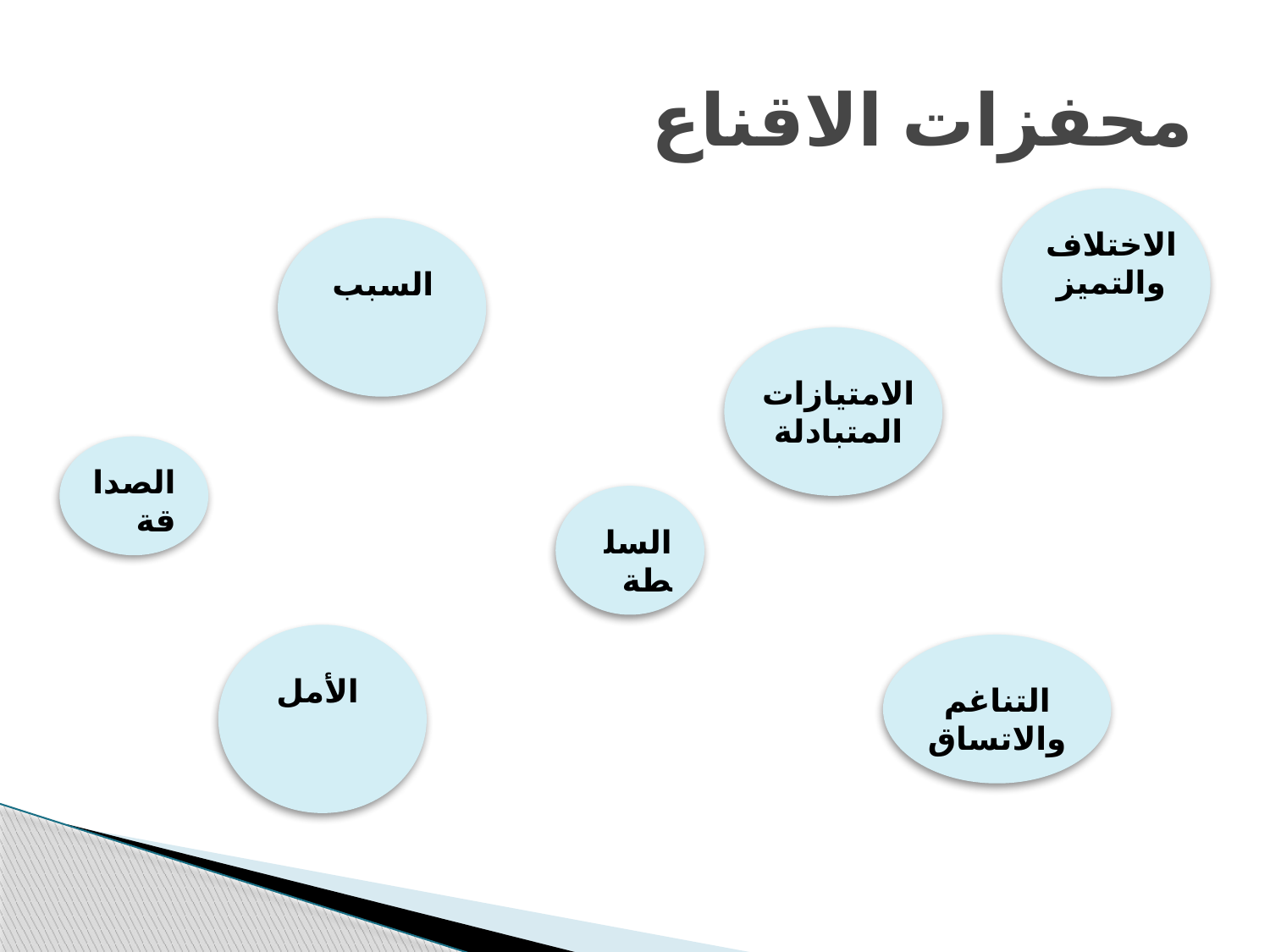

# محفزات الاقناع

الاختلاف والتميز
السبب

الامتيازات المتبادلة

الصداقة

السلطة

الأمل
التناغم والاتساق